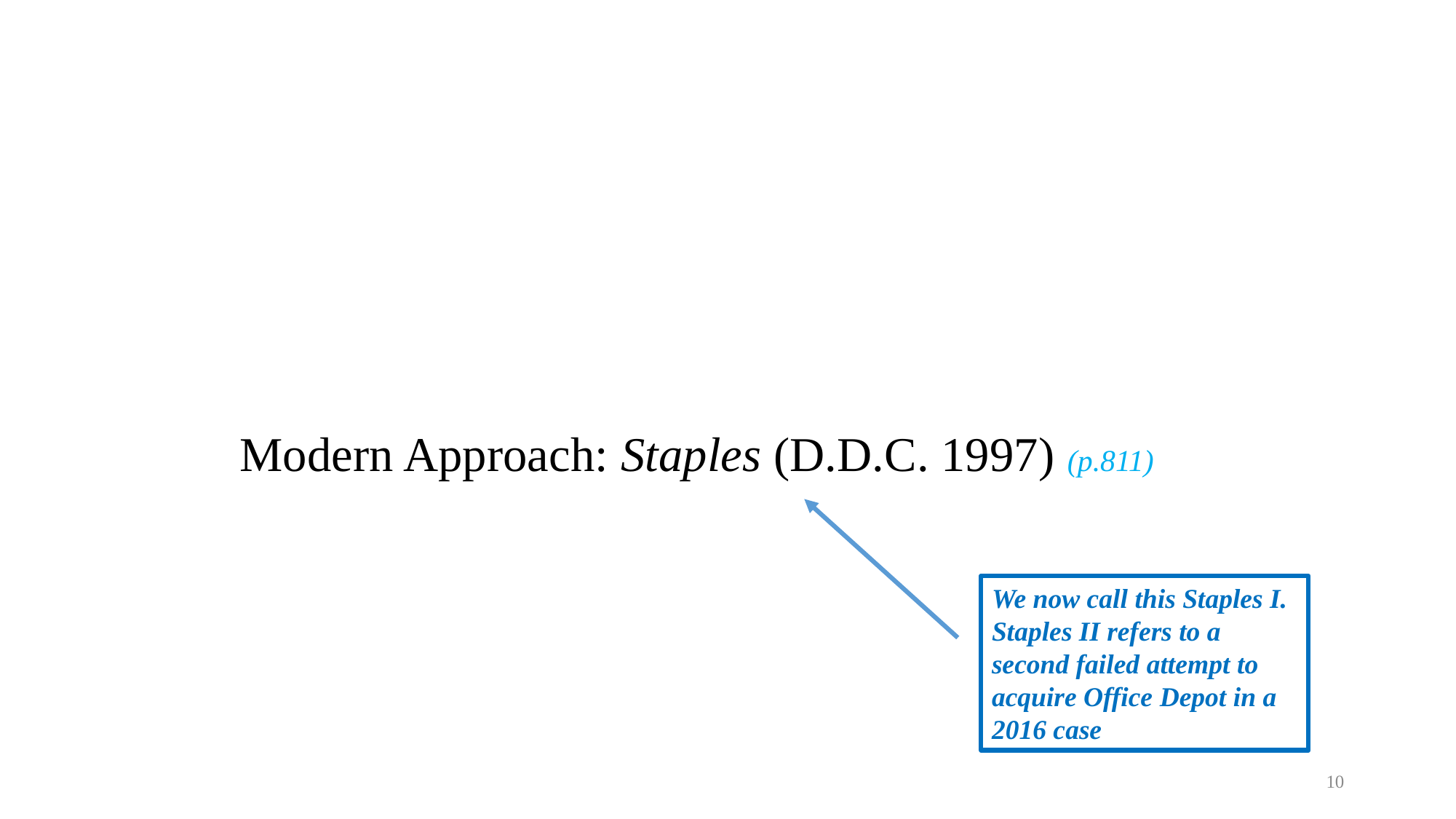

# Modern Approach: Staples (D.D.C. 1997) (p.811)

We now call this Staples I. Staples II refers to a second failed attempt to acquire Office Depot in a 2016 case
10